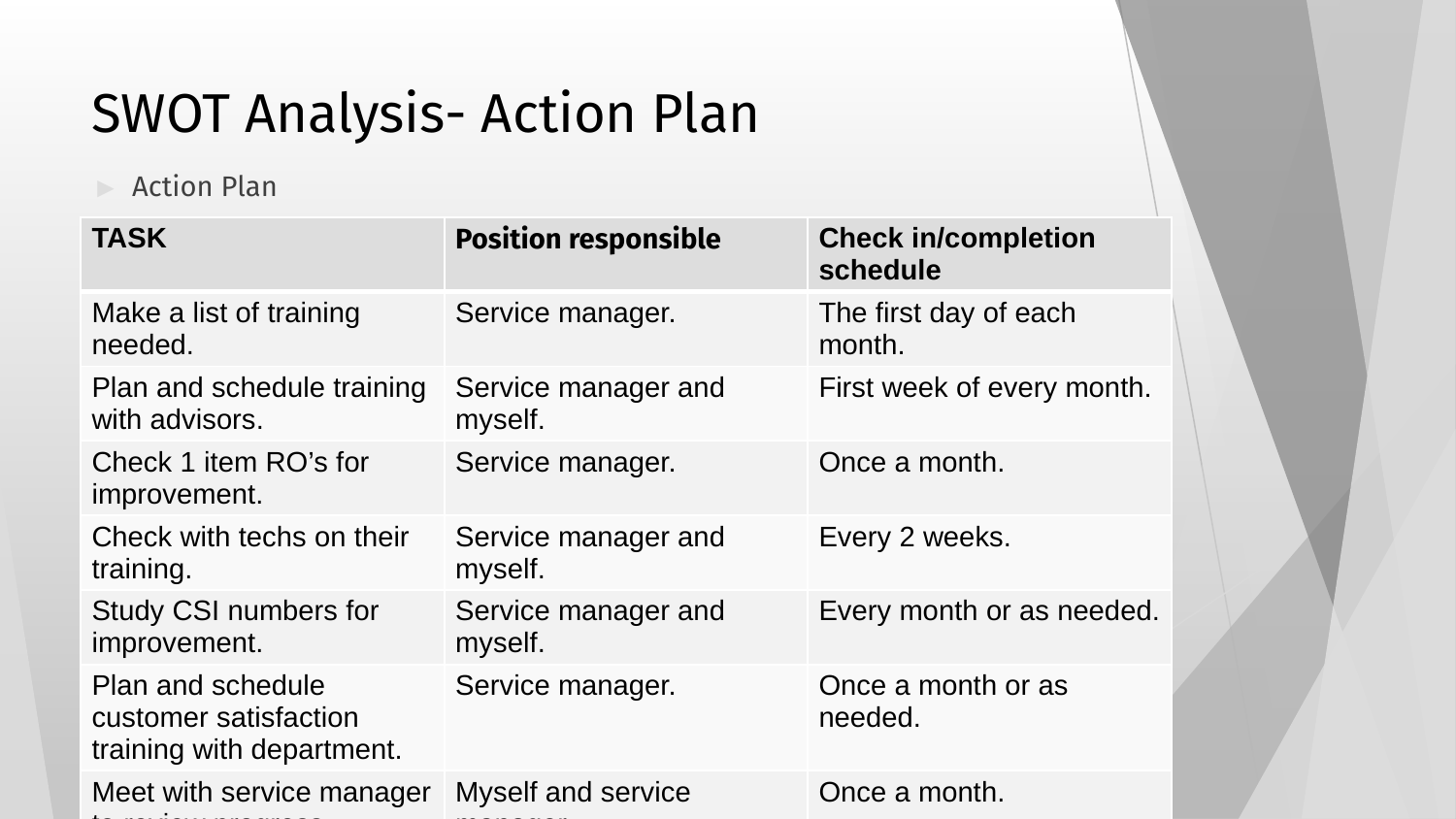

# SWOT Analysis- Action Plan
Action Plan

| TASK | Position responsible | Check in/completion schedule |
| --- | --- | --- |
| Make a list of training needed. | Service manager. | The first day of each month. |
| Plan and schedule training with advisors. | Service manager and myself. | First week of every month. |
| Check 1 item RO’s for improvement. | Service manager. | Once a month. |
| Check with techs on their training. | Service manager and myself. | Every 2 weeks. |
| Study CSI numbers for improvement. | Service manager and myself. | Every month or as needed. |
| Plan and schedule customer satisfaction training with department. | Service manager. | Once a month or as needed. |
| Meet with service manager to review progress. | Myself and service manager. | Once a month. |